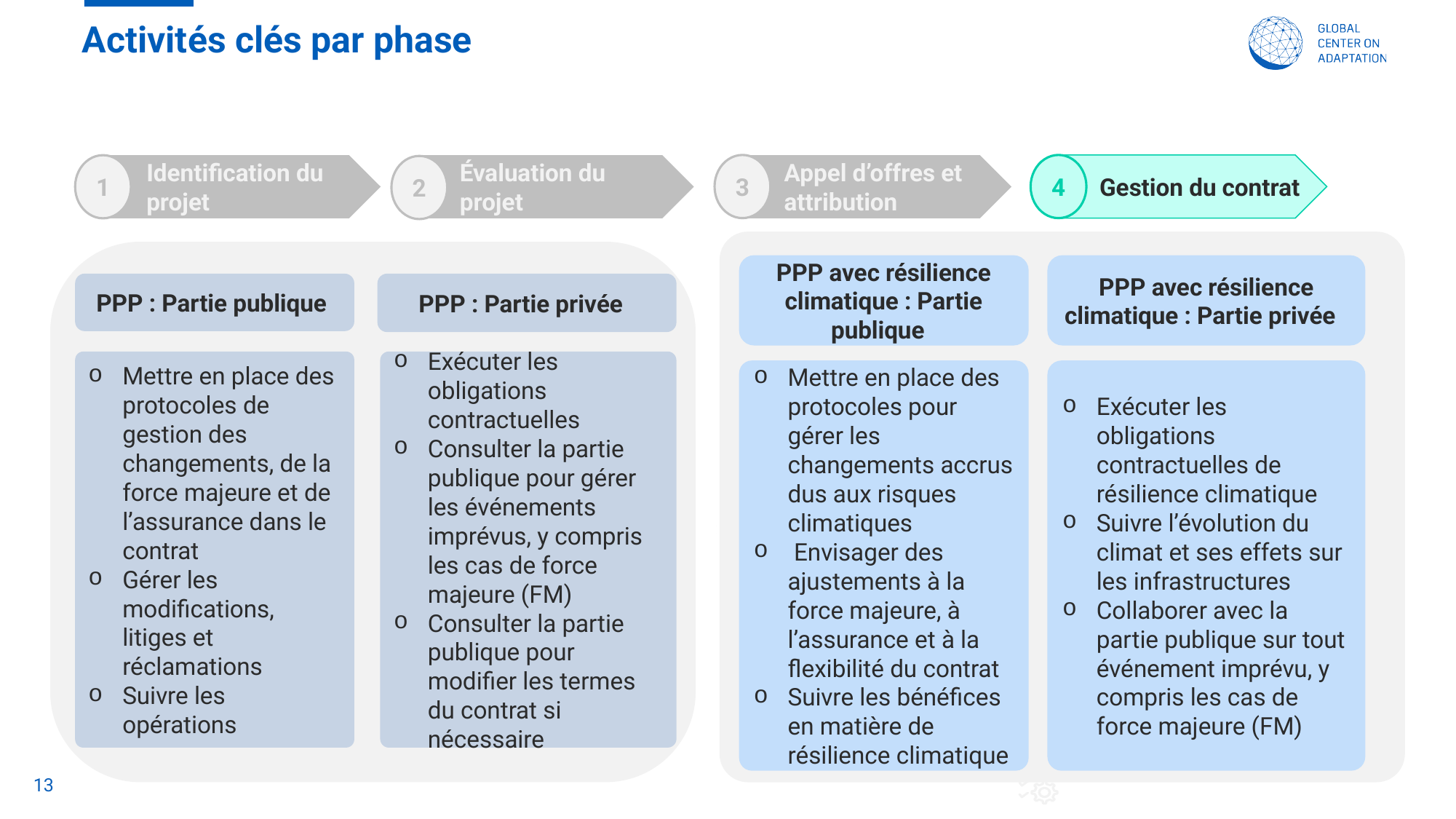

# Activités clés par phase
Gestion du contrat
Identification du projet
Évaluation du projet
Appel d’offres et attribution

3
4
1
2

PPP avec résilience climatique : Partie privée
PPP avec résilience climatique : Partie publique
PPP : Partie publique
PPP : Partie privée
Mettre en place des protocoles de gestion des changements, de la force majeure et de l’assurance dans le contrat
Gérer les modifications, litiges et réclamations
Suivre les opérations
Exécuter les obligations contractuelles
Consulter la partie publique pour gérer les événements imprévus, y compris les cas de force majeure (FM)
Consulter la partie publique pour modifier les termes du contrat si nécessaire

Mettre en place des protocoles pour gérer les changements accrus dus aux risques climatiques
 Envisager des ajustements à la force majeure, à l’assurance et à la flexibilité du contrat
Suivre les bénéfices en matière de résilience climatique
Exécuter les obligations contractuelles de résilience climatique
Suivre l’évolution du climat et ses effets sur les infrastructures
Collaborer avec la partie publique sur tout événement imprévu, y compris les cas de force majeure (FM)